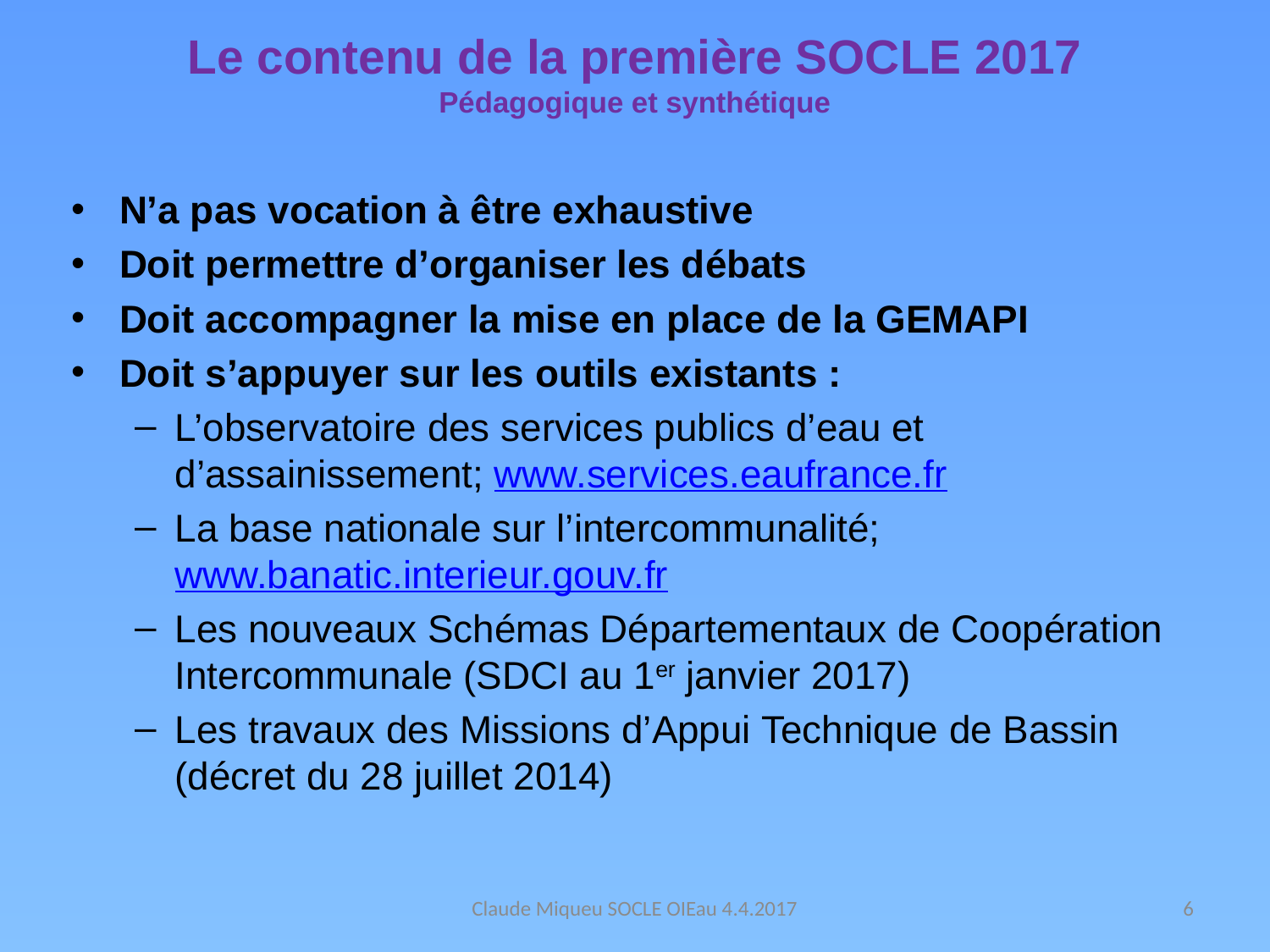

# Le contenu de la première SOCLE 2017 Pédagogique et synthétique
N’a pas vocation à être exhaustive
Doit permettre d’organiser les débats
Doit accompagner la mise en place de la GEMAPI
Doit s’appuyer sur les outils existants :
L’observatoire des services publics d’eau et d’assainissement; www.services.eaufrance.fr
La base nationale sur l’intercommunalité; www.banatic.interieur.gouv.fr
Les nouveaux Schémas Départementaux de Coopération Intercommunale (SDCI au 1er janvier 2017)
Les travaux des Missions d’Appui Technique de Bassin (décret du 28 juillet 2014)

Claude Miqueu SOCLE OIEau 4.4.2017
6